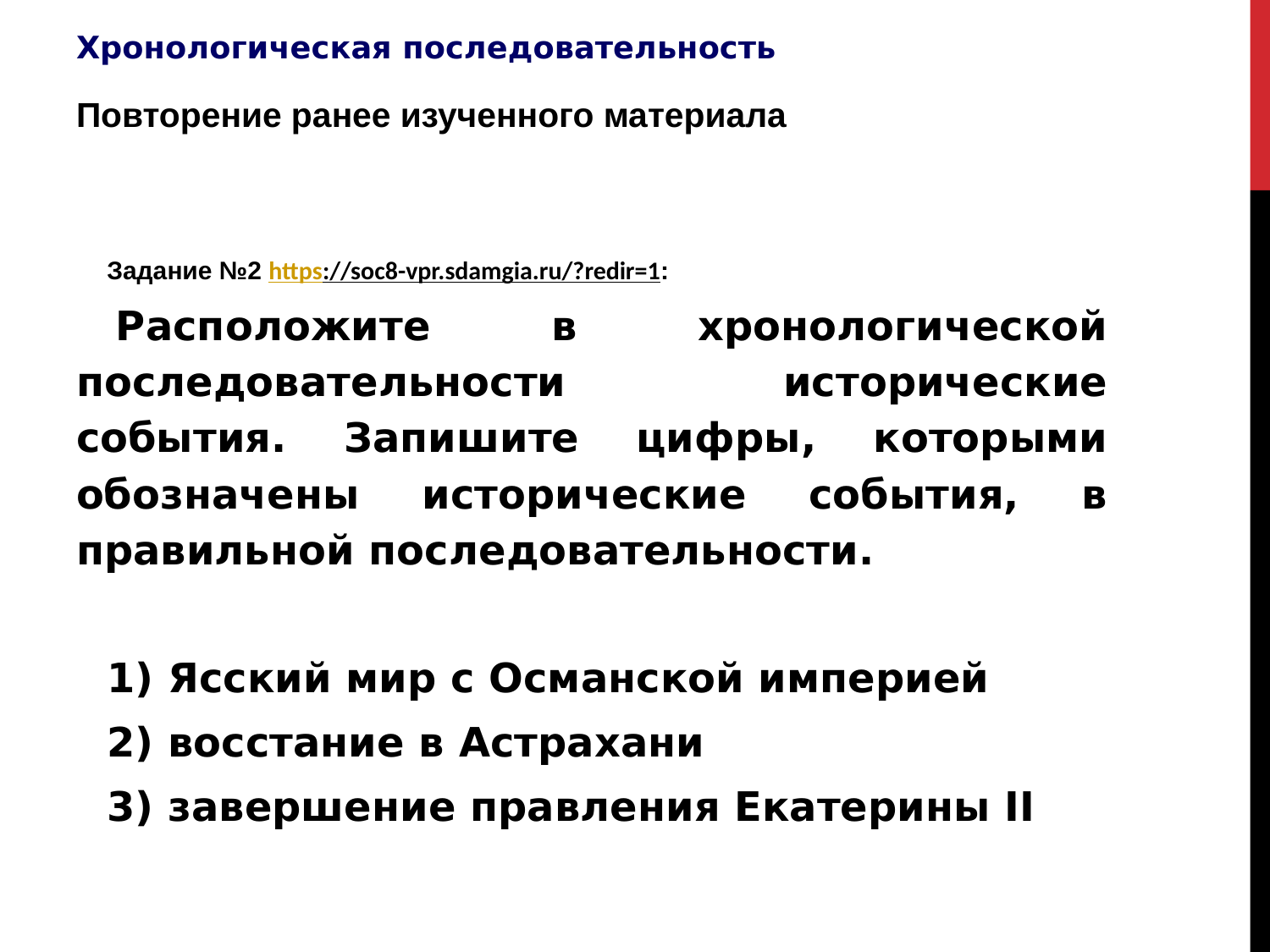

# Хронологическая последовательность Повторение ранее изученного материала
Задание №2 https://soc8-vpr.sdamgia.ru/?redir=1:
 Расположите в хронологической последовательности исторические события. Запишите цифры, которыми обозначены исторические события, в правильной последовательности.

1) Ясский мир с Османской империей
2) восстание в Астрахани
3) завершение правления Екатерины II